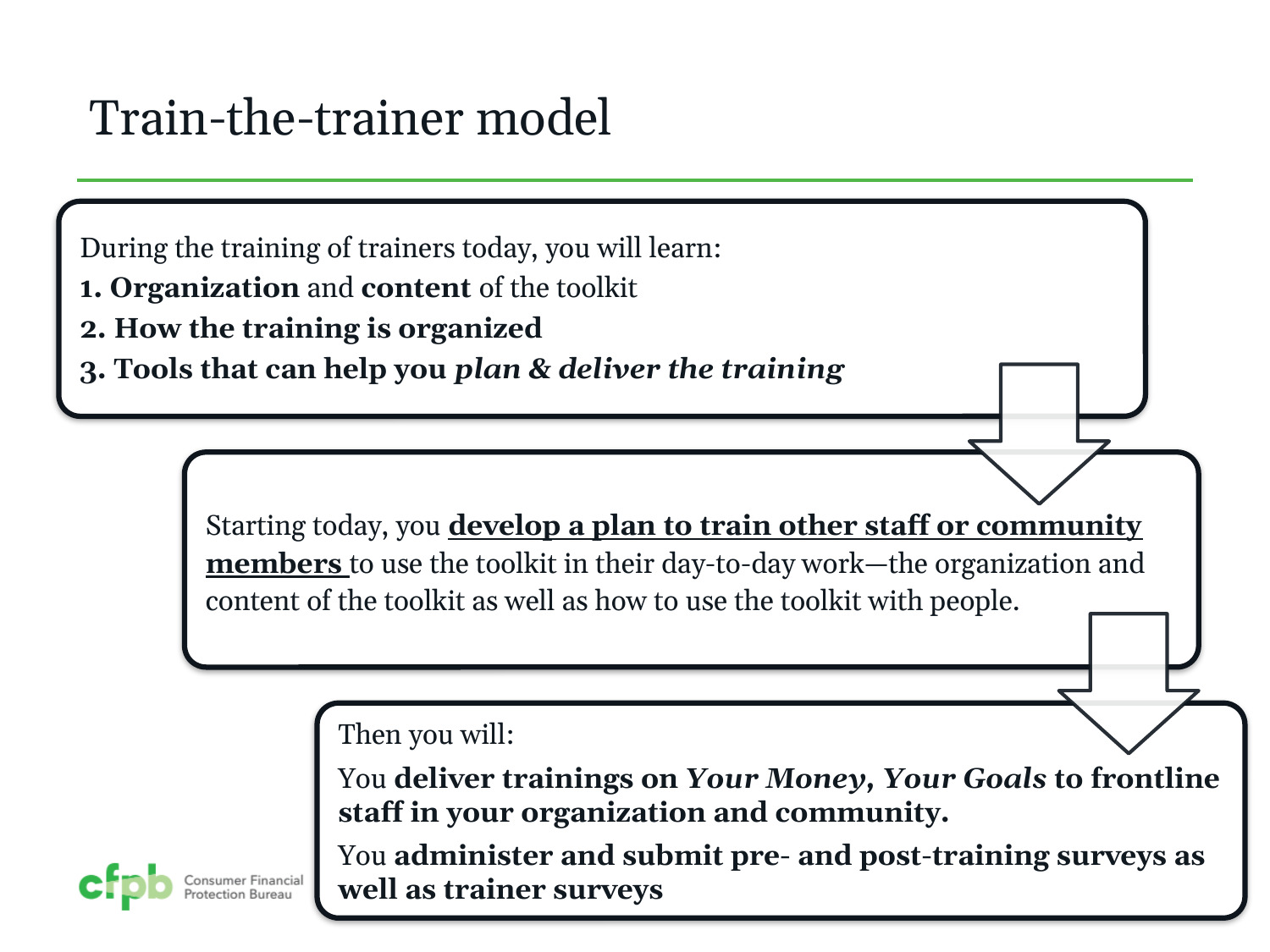

# Train-the-trainer model
During the training of trainers today, you will learn:
1. Organization and content of the toolkit
2. How the training is organized
3. Tools that can help you plan & deliver the training
Starting today, you develop a plan to train other staff or community members to use the toolkit in their day-to-day work—the organization and content of the toolkit as well as how to use the toolkit with people.
Then you will:
You deliver trainings on Your Money, Your Goals to frontline staff in your organization and community.
You administer and submit pre- and post-training surveys as well as trainer surveys